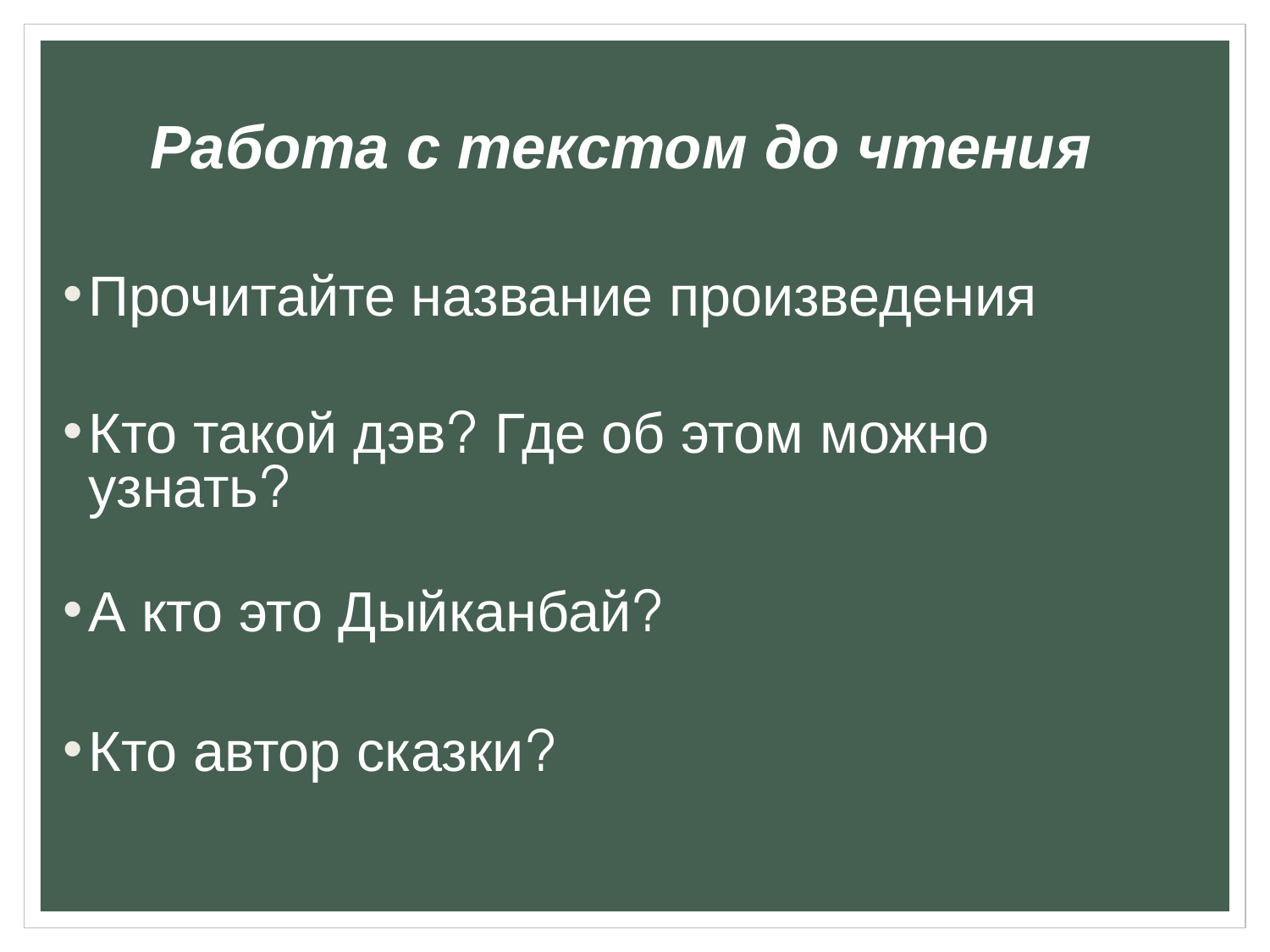

# Работа с текстом до чтения
Прочитайте название произведения
Кто такой дэв? Где об этом можно узнать?
А кто это Дыйканбай?

Кто автор сказки?